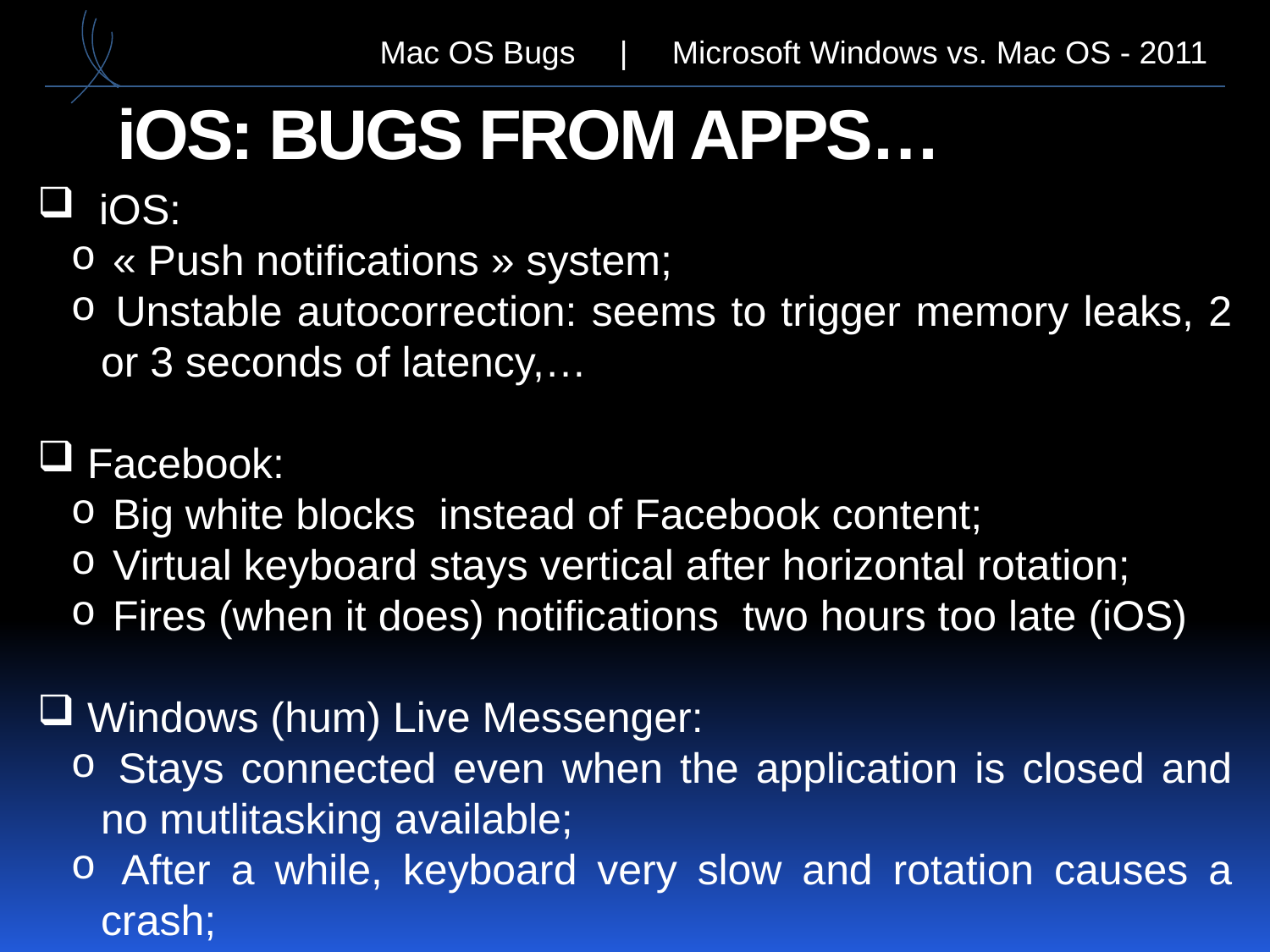

Mac OS Bugs     |     Microsoft Windows vs. Mac OS - 2011
# iOS: BUGS FROM APPS…
  iOS:
 « Push notifications » system;
 Unstable autocorrection: seems to trigger memory leaks, 2 or 3 seconds of latency,…

 Facebook:
 Big white blocks  instead of Facebook content;
 Virtual keyboard stays vertical after horizontal rotation;
 Fires (when it does) notifications  two hours too late (iOS)

 Windows (hum) Live Messenger:
 Stays connected even when the application is closed and no mutlitasking available;
 After a while, keyboard very slow and rotation causes a crash;
 Fires (when it does) notifications  two hours too late (iOS)